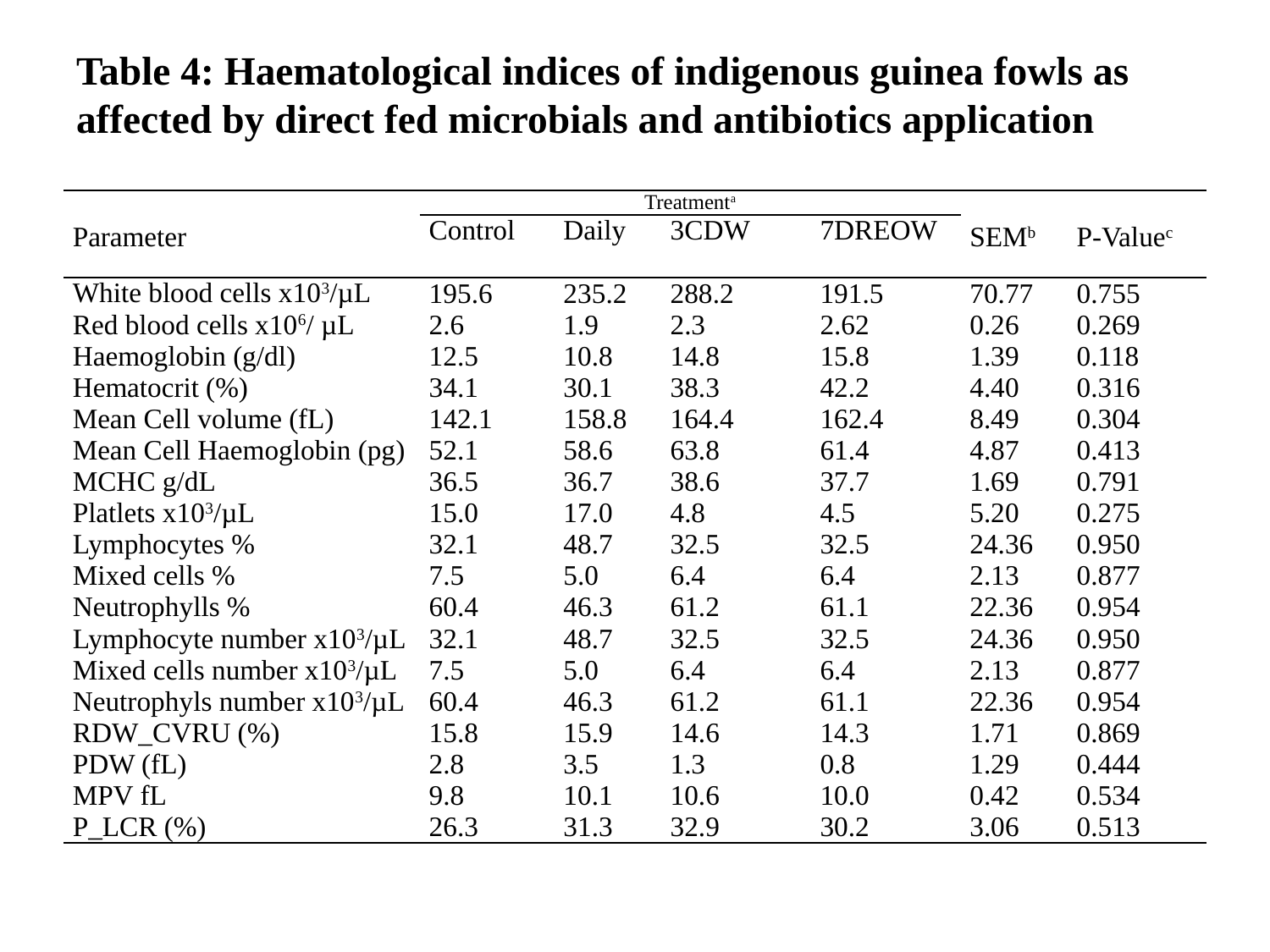

# Table 4: Haematological indices of indigenous guinea fowls as affected by direct fed microbials and antibiotics application
| Parameter | Treatmenta |  |  |  | SEMb | P-Valuec |
| --- | --- | --- | --- | --- | --- | --- |
|  | Control | Daily | 3CDW | 7DREOW |  |  |
| White blood cells x103/µL | 195.6 | 235.2 | 288.2 | 191.5 | 70.77 | 0.755 |
| Red blood cells x106/ µL | 2.6 | 1.9 | 2.3 | 2.62 | 0.26 | 0.269 |
| Haemoglobin (g/dl) | 12.5 | 10.8 | 14.8 | 15.8 | 1.39 | 0.118 |
| Hematocrit (%) | 34.1 | 30.1 | 38.3 | 42.2 | 4.40 | 0.316 |
| Mean Cell volume (fL) | 142.1 | 158.8 | 164.4 | 162.4 | 8.49 | 0.304 |
| Mean Cell Haemoglobin (pg) | 52.1 | 58.6 | 63.8 | 61.4 | 4.87 | 0.413 |
| MCHC g/dL | 36.5 | 36.7 | 38.6 | 37.7 | 1.69 | 0.791 |
| Platlets x103/µL | 15.0 | 17.0 | 4.8 | 4.5 | 5.20 | 0.275 |
| Lymphocytes % | 32.1 | 48.7 | 32.5 | 32.5 | 24.36 | 0.950 |
| Mixed cells % | 7.5 | 5.0 | 6.4 | 6.4 | 2.13 | 0.877 |
| Neutrophylls % | 60.4 | 46.3 | 61.2 | 61.1 | 22.36 | 0.954 |
| Lymphocyte number x103/µL | 32.1 | 48.7 | 32.5 | 32.5 | 24.36 | 0.950 |
| Mixed cells number x103/µL | 7.5 | 5.0 | 6.4 | 6.4 | 2.13 | 0.877 |
| Neutrophyls number x103/µL | 60.4 | 46.3 | 61.2 | 61.1 | 22.36 | 0.954 |
| RDW\_CVRU (%) | 15.8 | 15.9 | 14.6 | 14.3 | 1.71 | 0.869 |
| PDW (fL) | 2.8 | 3.5 | 1.3 | 0.8 | 1.29 | 0.444 |
| MPV fL | 9.8 | 10.1 | 10.6 | 10.0 | 0.42 | 0.534 |
| P\_LCR (%) | 26.3 | 31.3 | 32.9 | 30.2 | 3.06 | 0.513 |